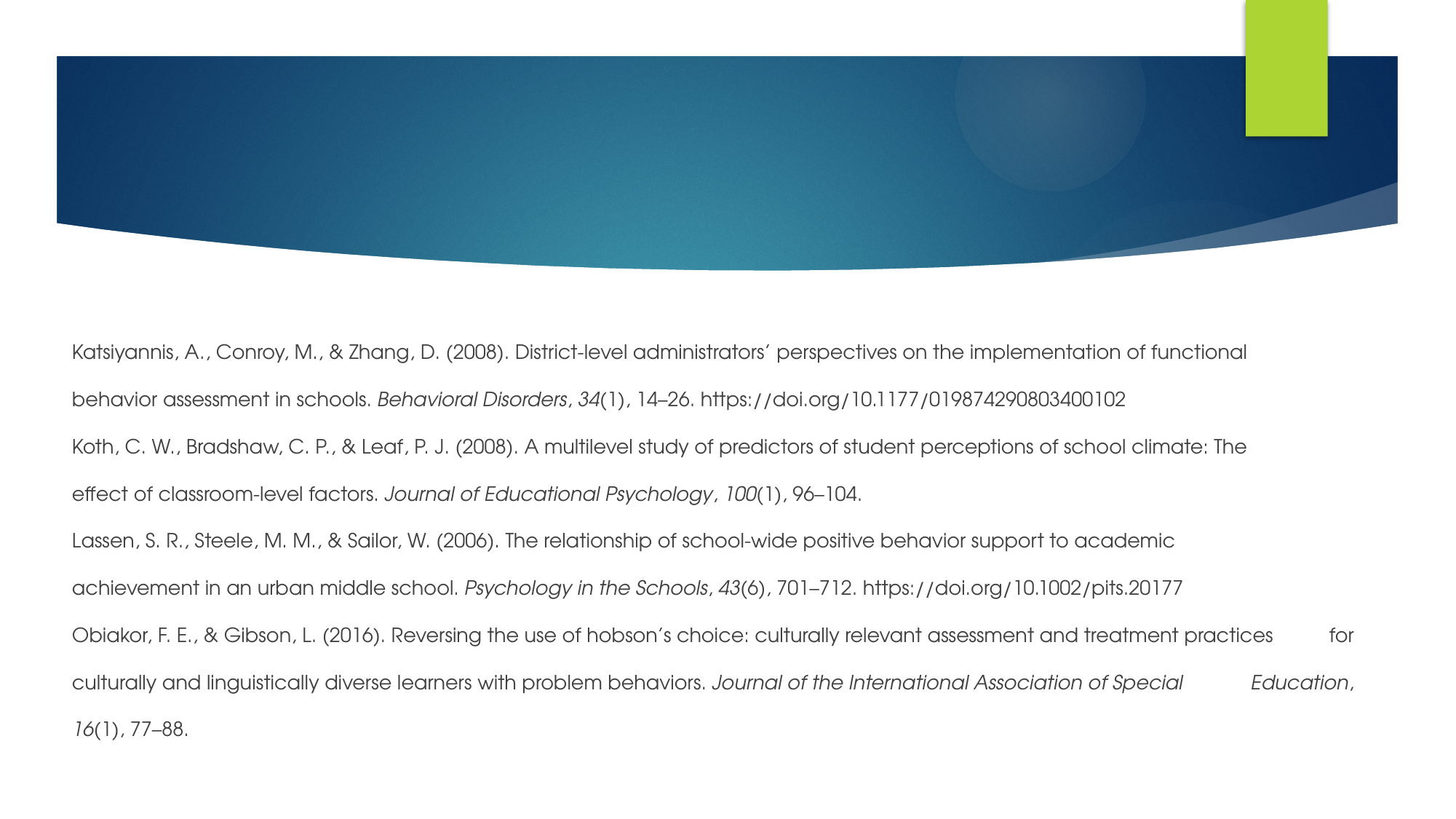

#
Katsiyannis, A., Conroy, M., & Zhang, D. (2008). District-level administrators’ perspectives on the implementation of functional 	behavior assessment in schools. Behavioral Disorders, 34(1), 14–26. https://doi.org/10.1177/019874290803400102
Koth, C. W., Bradshaw, C. P., & Leaf, P. J. (2008). A multilevel study of predictors of student perceptions of school climate: The 	effect of classroom-level factors. Journal of Educational Psychology, 100(1), 96–104.
Lassen, S. R., Steele, M. M., & Sailor, W. (2006). The relationship of school-wide positive behavior support to academic 	achievement in an urban middle school. Psychology in the Schools, 43(6), 701–712. https://doi.org/10.1002/pits.20177
Obiakor, F. E., & Gibson, L. (2016). Reversing the use of hobson’s choice: culturally relevant assessment and treatment practices 	for culturally and linguistically diverse learners with problem behaviors. Journal of the International Association of Special 	Education, 16(1), 77–88.